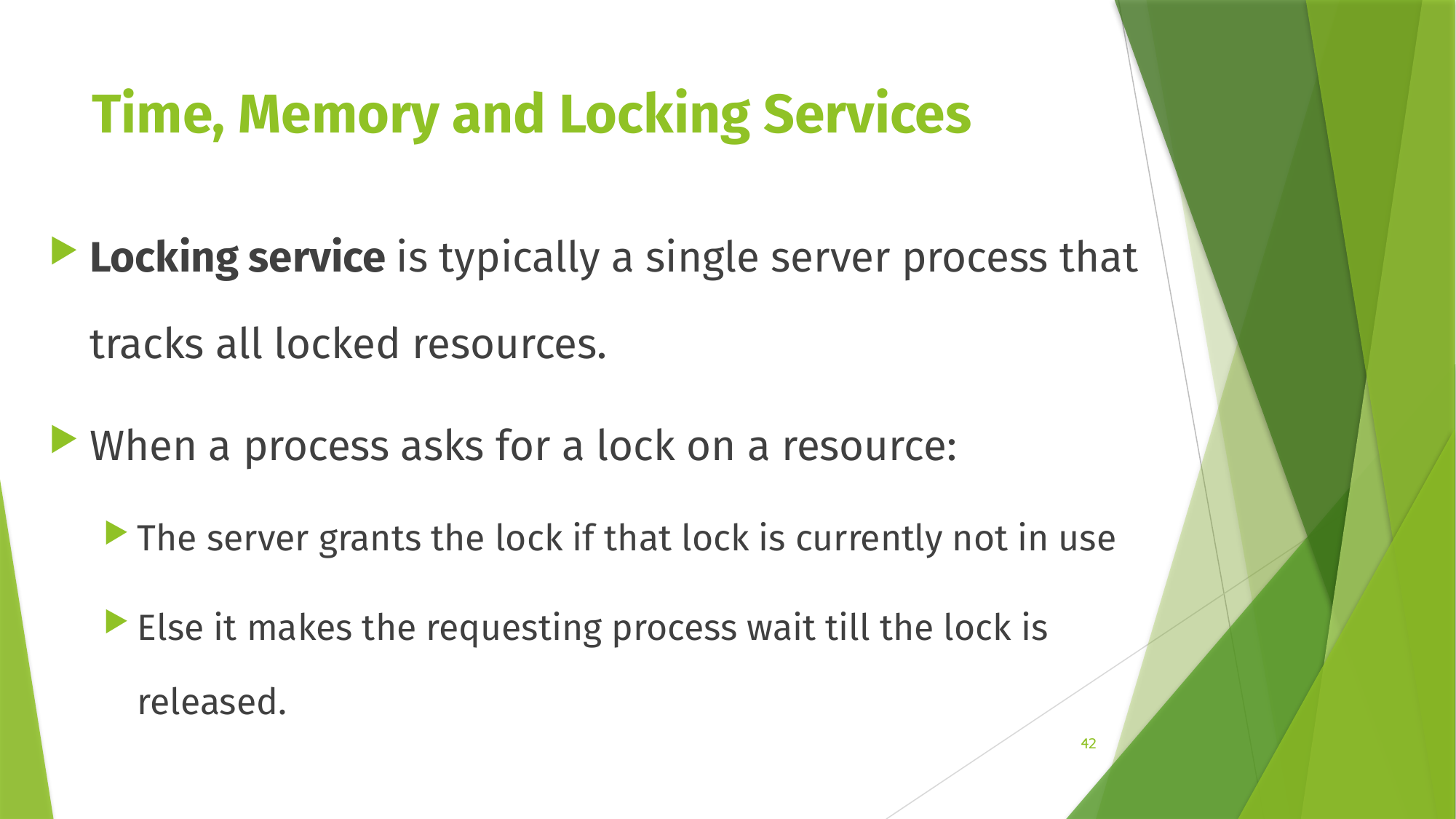

# Time, Memory and Locking Services
Locking service is typically a single server process that tracks all locked resources.
When a process asks for a lock on a resource:
The server grants the lock if that lock is currently not in use
Else it makes the requesting process wait till the lock is released.
42